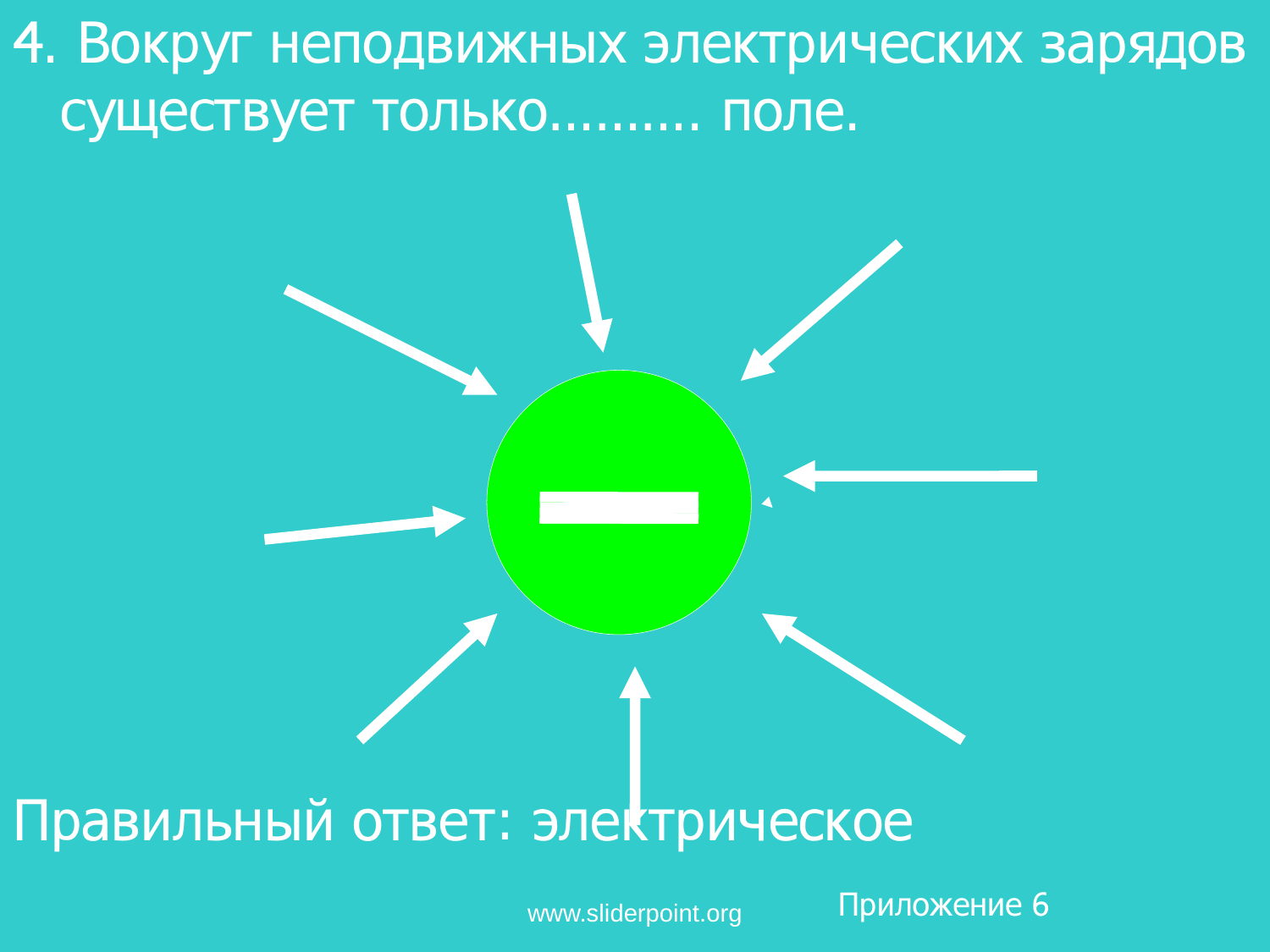

4. Вокруг неподвижных электрических зарядов существует только………. поле.

Правильный ответ: электрическое

www.sliderpoint.org
Приложение 6